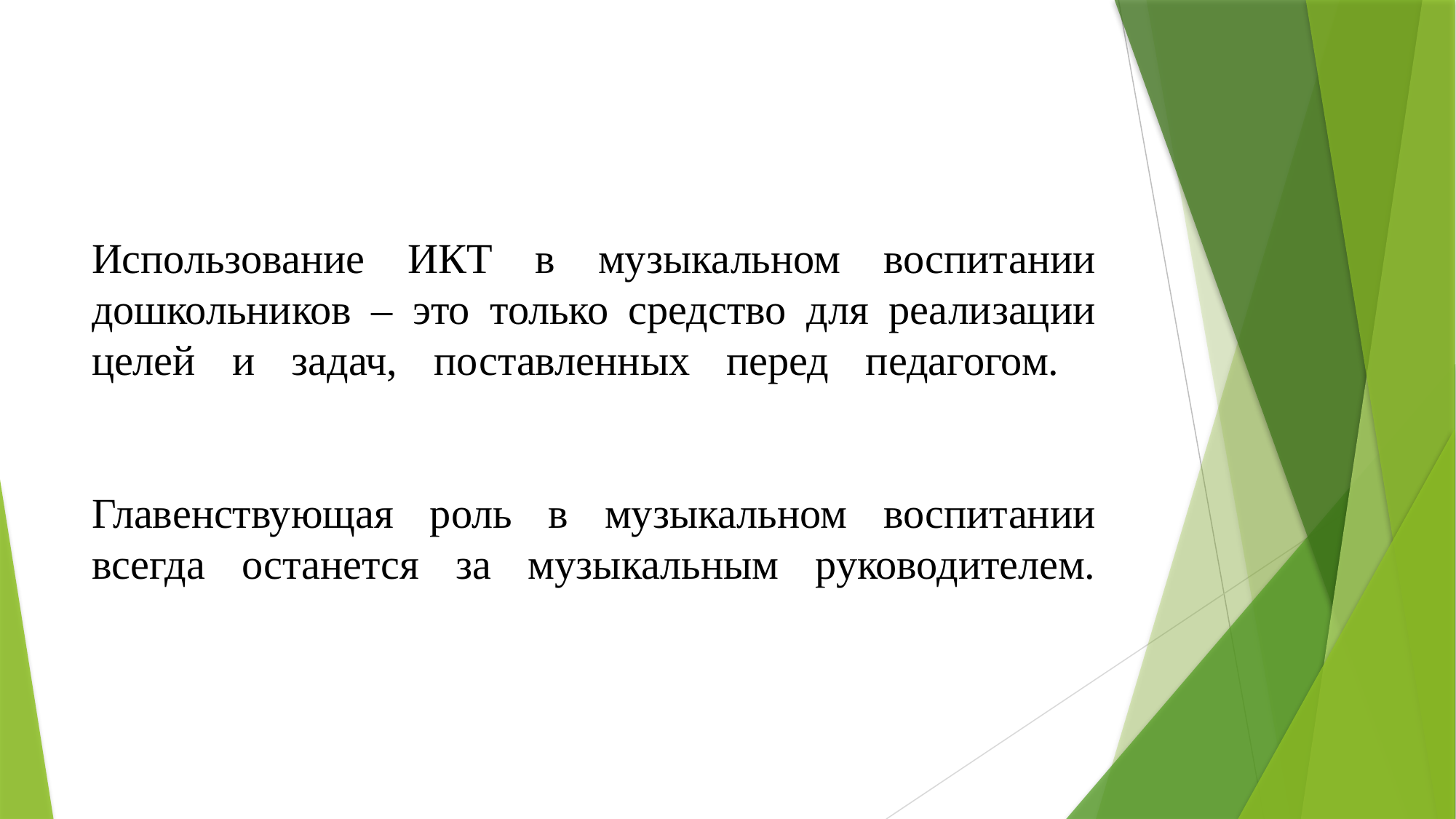

# Использование ИКТ в музыкальном воспитании дошкольников – это только средство для реализации целей и задач, поставленных перед педагогом. Главенствующая роль в музыкальном воспитании всегда останется за музыкальным руководителем.